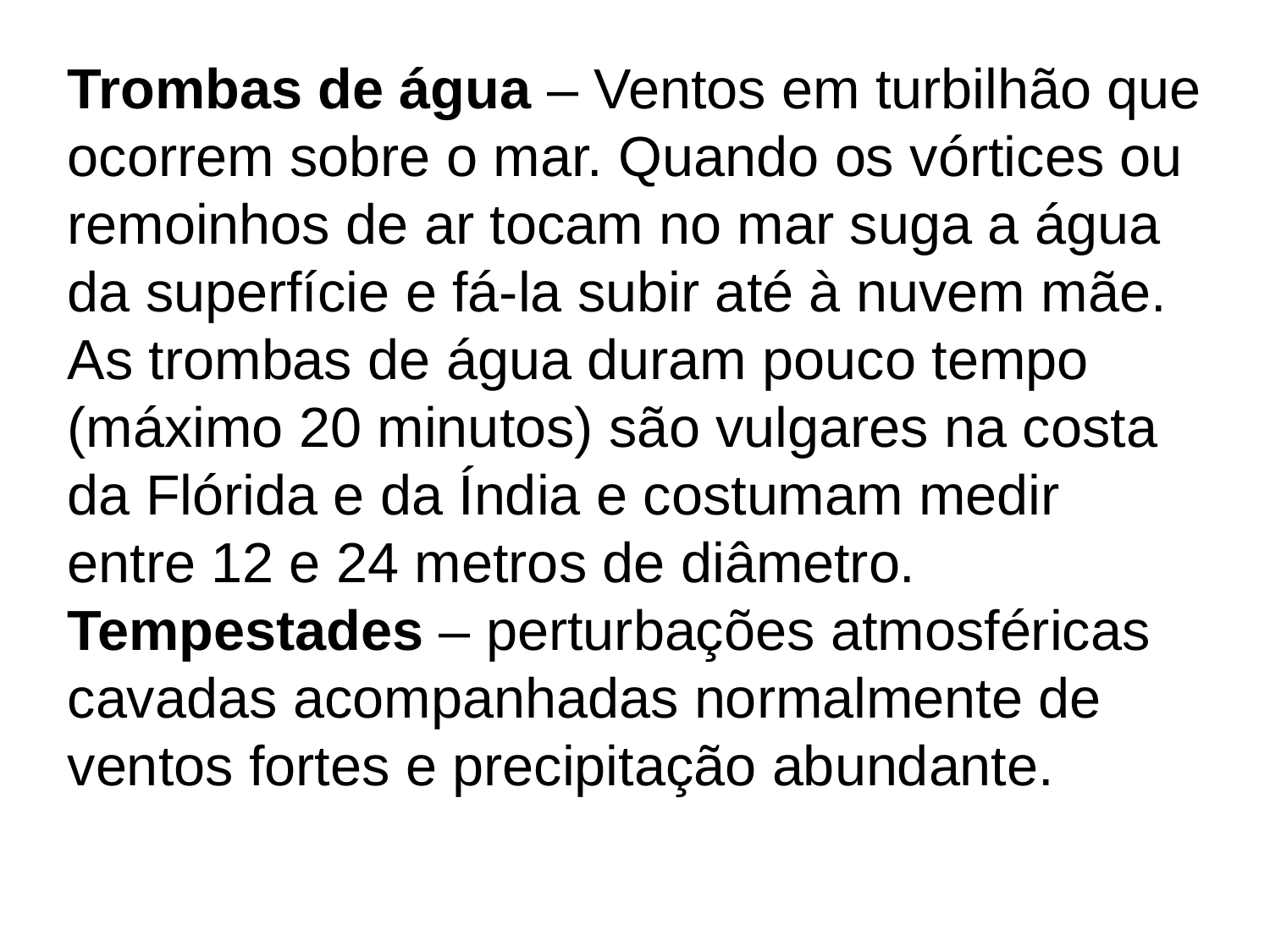

Trombas de água – Ventos em turbilhão que ocorrem sobre o mar. Quando os vórtices ou remoinhos de ar tocam no mar suga a água da superfície e fá-la subir até à nuvem mãe.  As trombas de água duram pouco tempo (máximo 20 minutos) são vulgares na costa da Flórida e da Índia e costumam medir entre 12 e 24 metros de diâmetro.
Tempestades – perturbações atmosféricas cavadas acompanhadas normalmente de ventos fortes e precipitação abundante.